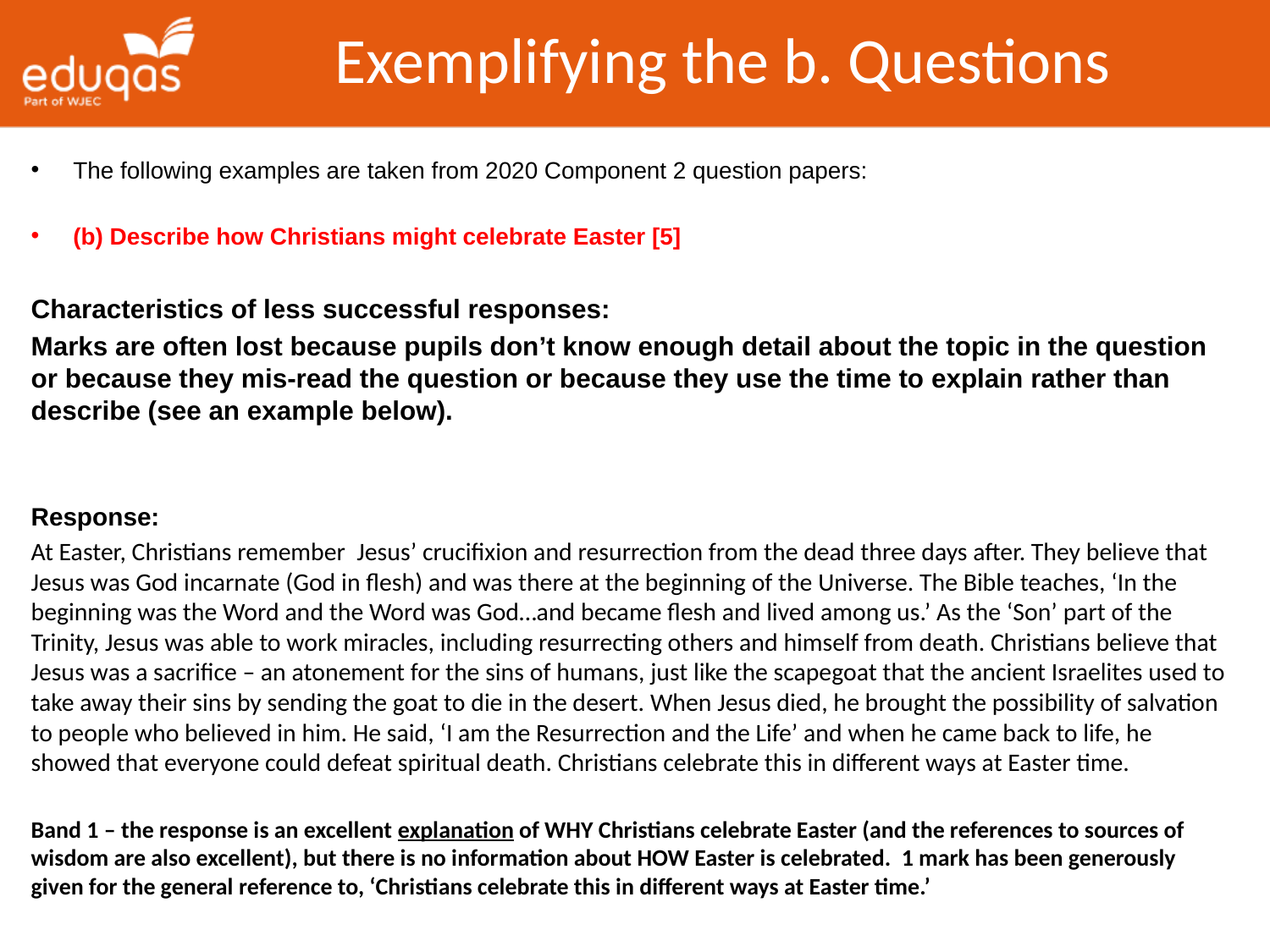

# Exemplifying the b. Questions
The following examples are taken from 2020 Component 2 question papers:

(b) Describe how Christians might celebrate Easter [5]

Characteristics of less successful responses:
Marks are often lost because pupils don’t know enough detail about the topic in the question or because they mis-read the question or because they use the time to explain rather than describe (see an example below).

Response:
At Easter, Christians remember  Jesus’ crucifixion and resurrection from the dead three days after. They believe that Jesus was God incarnate (God in flesh) and was there at the beginning of the Universe. The Bible teaches, ‘In the beginning was the Word and the Word was God…and became flesh and lived among us.’ As the ‘Son’ part of the Trinity, Jesus was able to work miracles, including resurrecting others and himself from death. Christians believe that Jesus was a sacrifice – an atonement for the sins of humans, just like the scapegoat that the ancient Israelites used to take away their sins by sending the goat to die in the desert. When Jesus died, he brought the possibility of salvation to people who believed in him. He said, ‘I am the Resurrection and the Life’ and when he came back to life, he showed that everyone could defeat spiritual death. Christians celebrate this in different ways at Easter time.

Band 1 – the response is an excellent explanation of WHY Christians celebrate Easter (and the references to sources of wisdom are also excellent), but there is no information about HOW Easter is celebrated.  1 mark has been generously given for the general reference to, ‘Christians celebrate this in different ways at Easter time.’